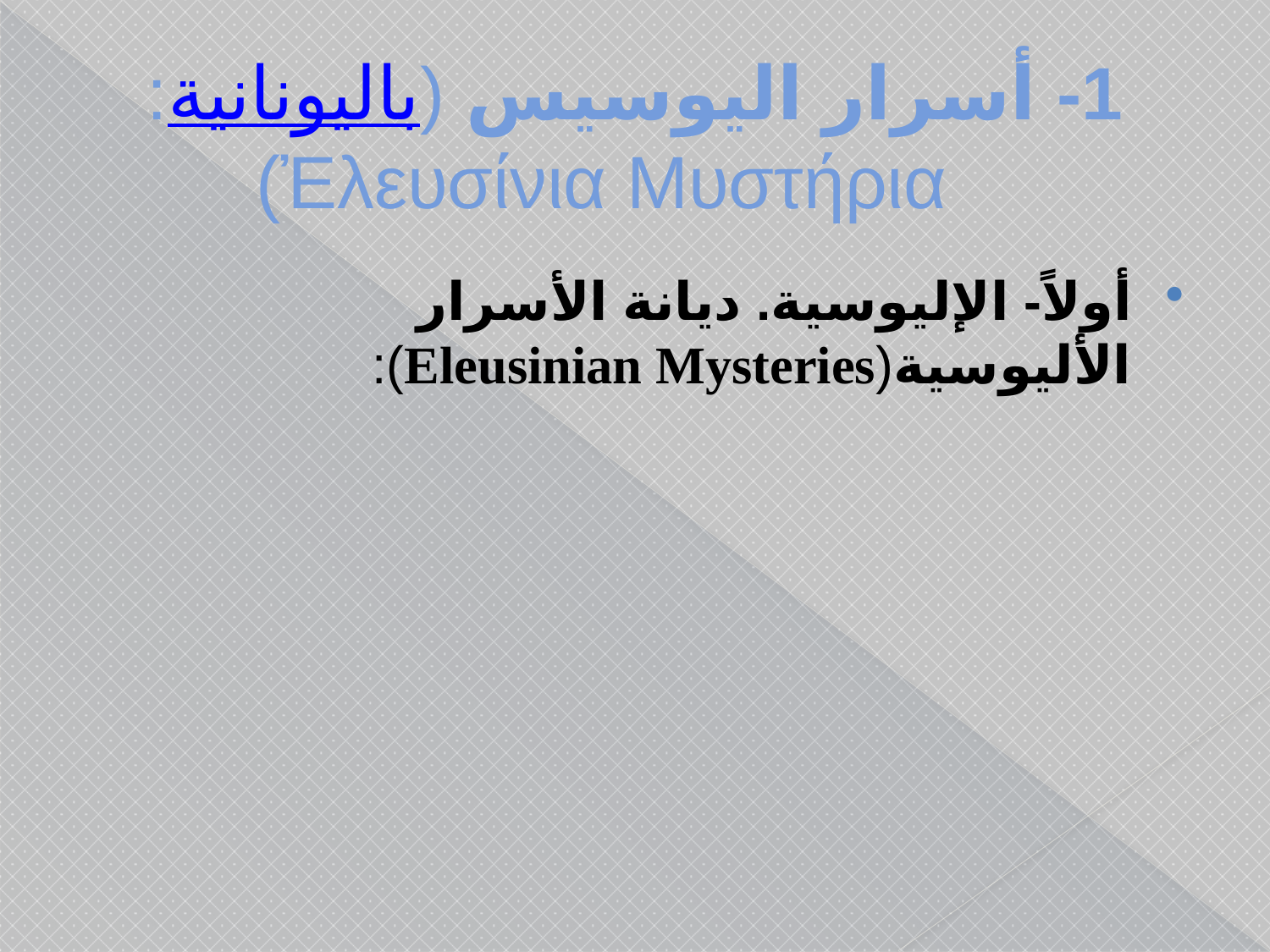

# 1- أسرار اليوسيس (باليونانية: Ἐλευσίνια Μυστήρια)
أولاً- الإليوسية. ديانة الأسرار الأليوسية(Eleusinian Mysteries):